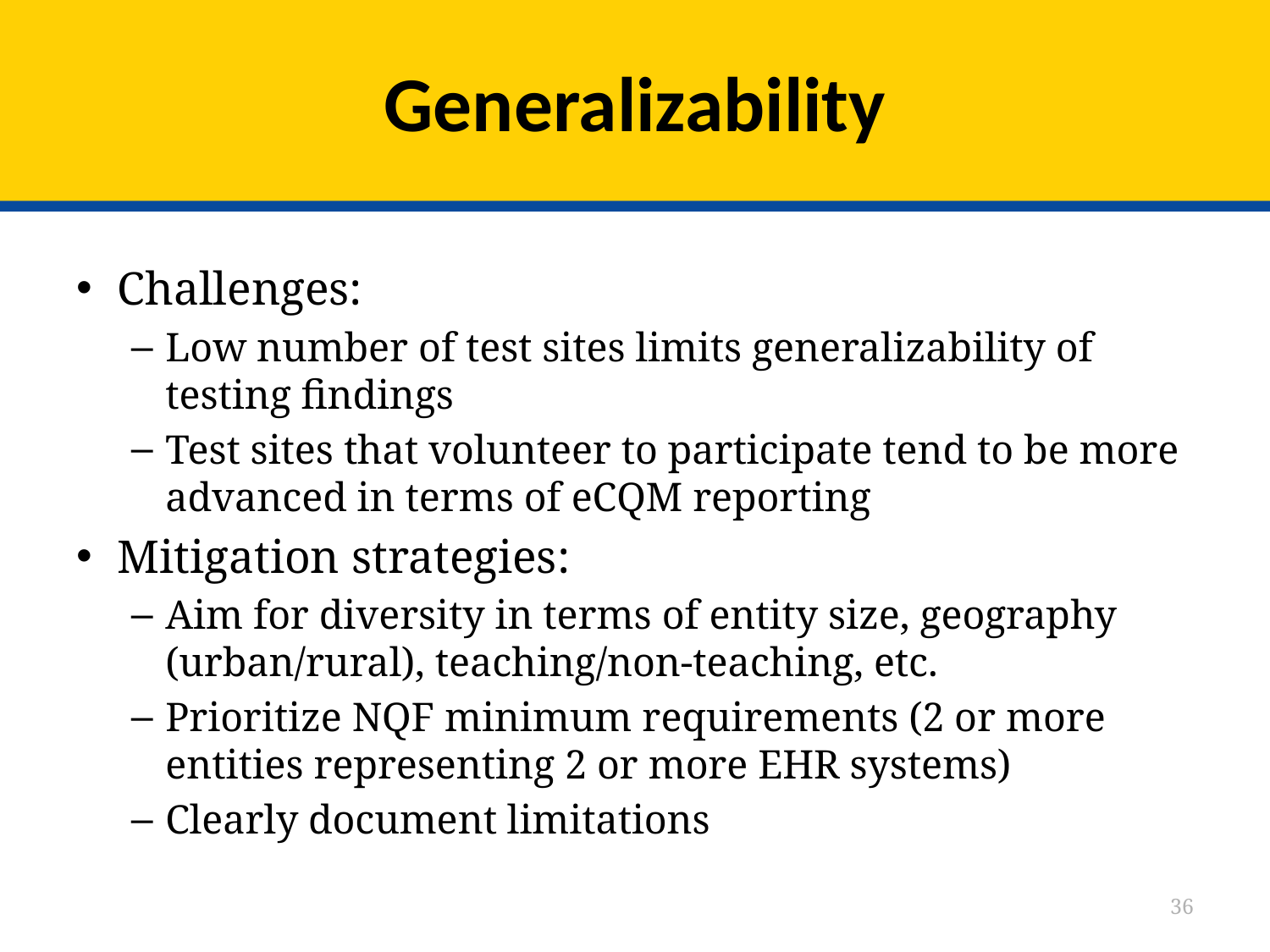

# Generalizability
Challenges:
Low number of test sites limits generalizability of testing findings
Test sites that volunteer to participate tend to be more advanced in terms of eCQM reporting
Mitigation strategies:
Aim for diversity in terms of entity size, geography (urban/rural), teaching/non-teaching, etc.
Prioritize NQF minimum requirements (2 or more entities representing 2 or more EHR systems)
Clearly document limitations

36